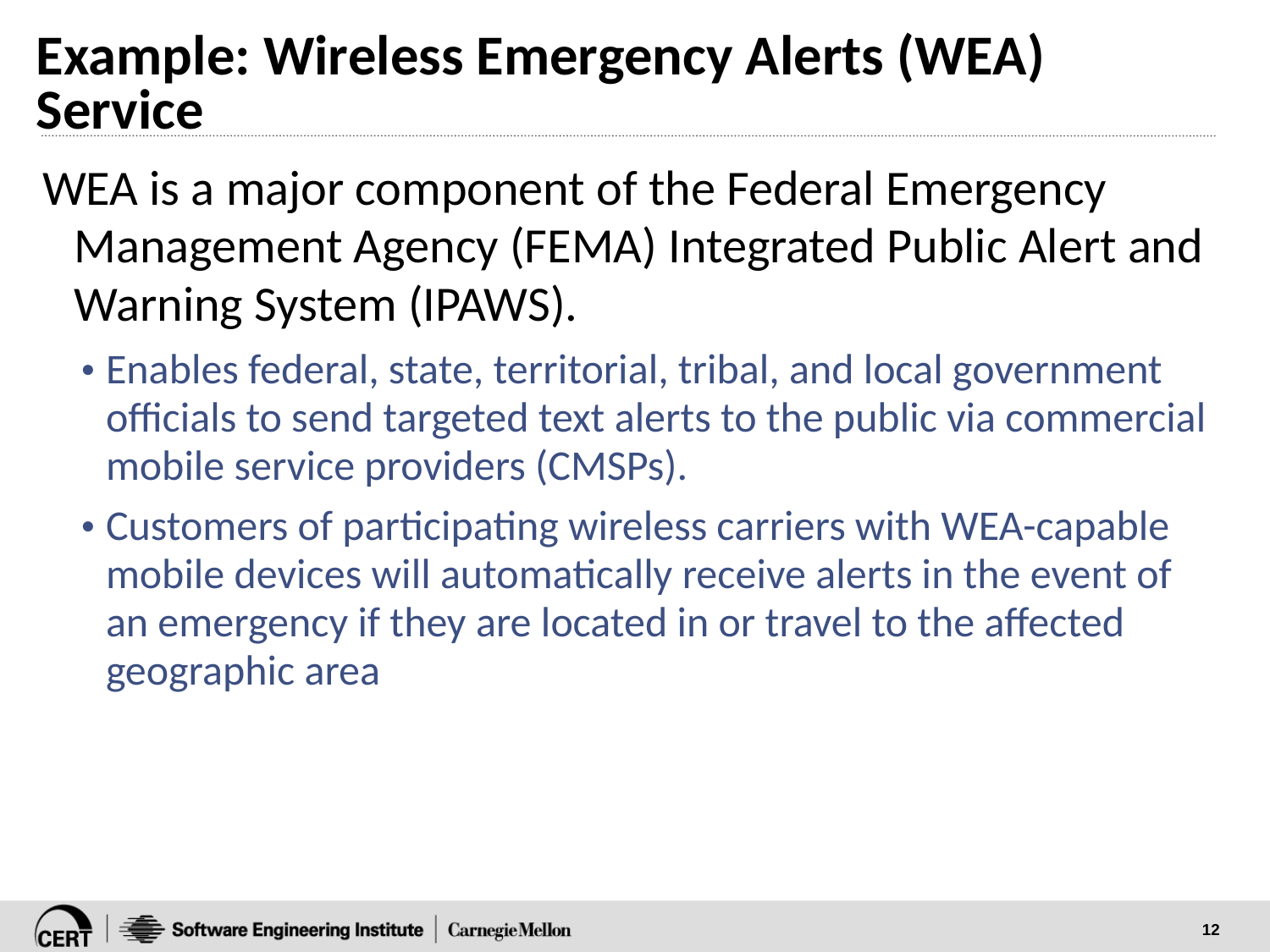

# Example: Wireless Emergency Alerts (WEA) Service
WEA is a major component of the Federal Emergency Management Agency (FEMA) Integrated Public Alert and Warning System (IPAWS).
Enables federal, state, territorial, tribal, and local government officials to send targeted text alerts to the public via commercial mobile service providers (CMSPs).
Customers of participating wireless carriers with WEA-capable mobile devices will automatically receive alerts in the event of an emergency if they are located in or travel to the affected geographic area